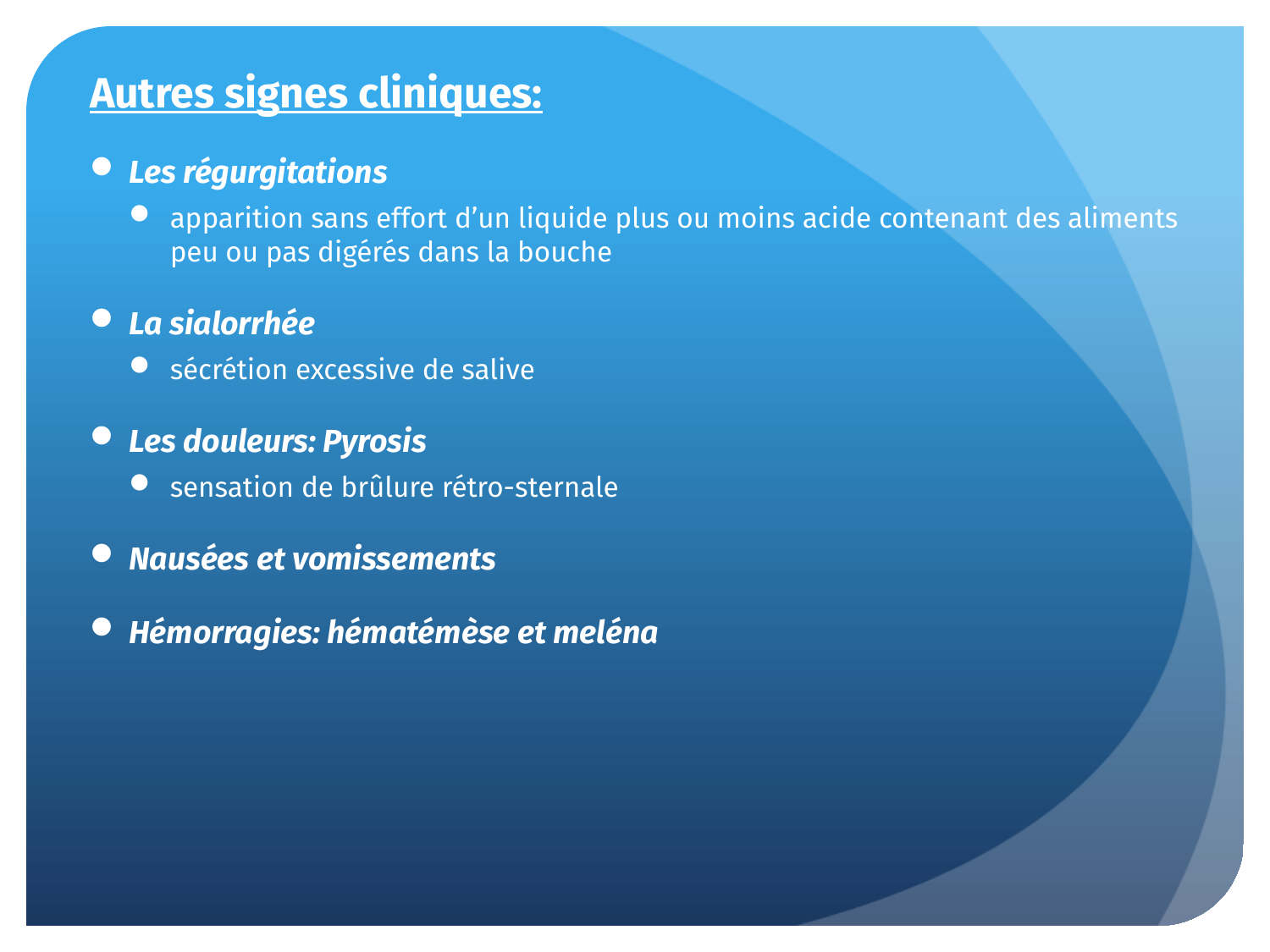

Autres signes cliniques:
Les régurgitations
apparition sans effort d’un liquide plus ou moins acide contenant des aliments peu ou pas digérés dans la bouche
La sialorrhée
sécrétion excessive de salive
Les douleurs: Pyrosis
sensation de brûlure rétro-sternale
Nausées et vomissements
Hémorragies: hématémèse et meléna